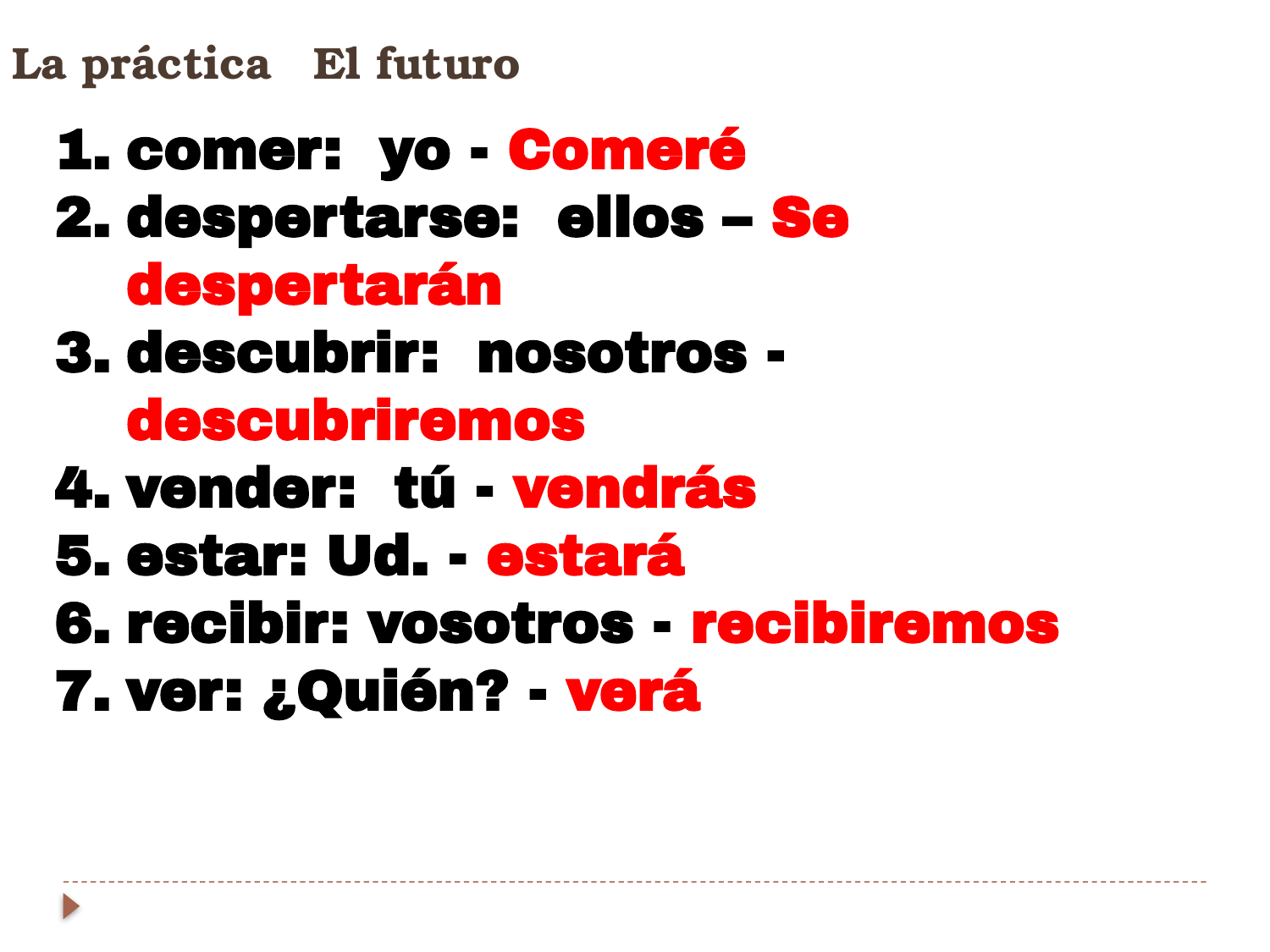

La práctica 			El futuro
comer:  yo - Comeré
despertarse:  ellos – Se despertarán
descubrir:  nosotros - descubriremos
vender:  tú - vendrás
estar: Ud. - estará
recibir: vosotros - recibiremos
ver: ¿Quién? - verá